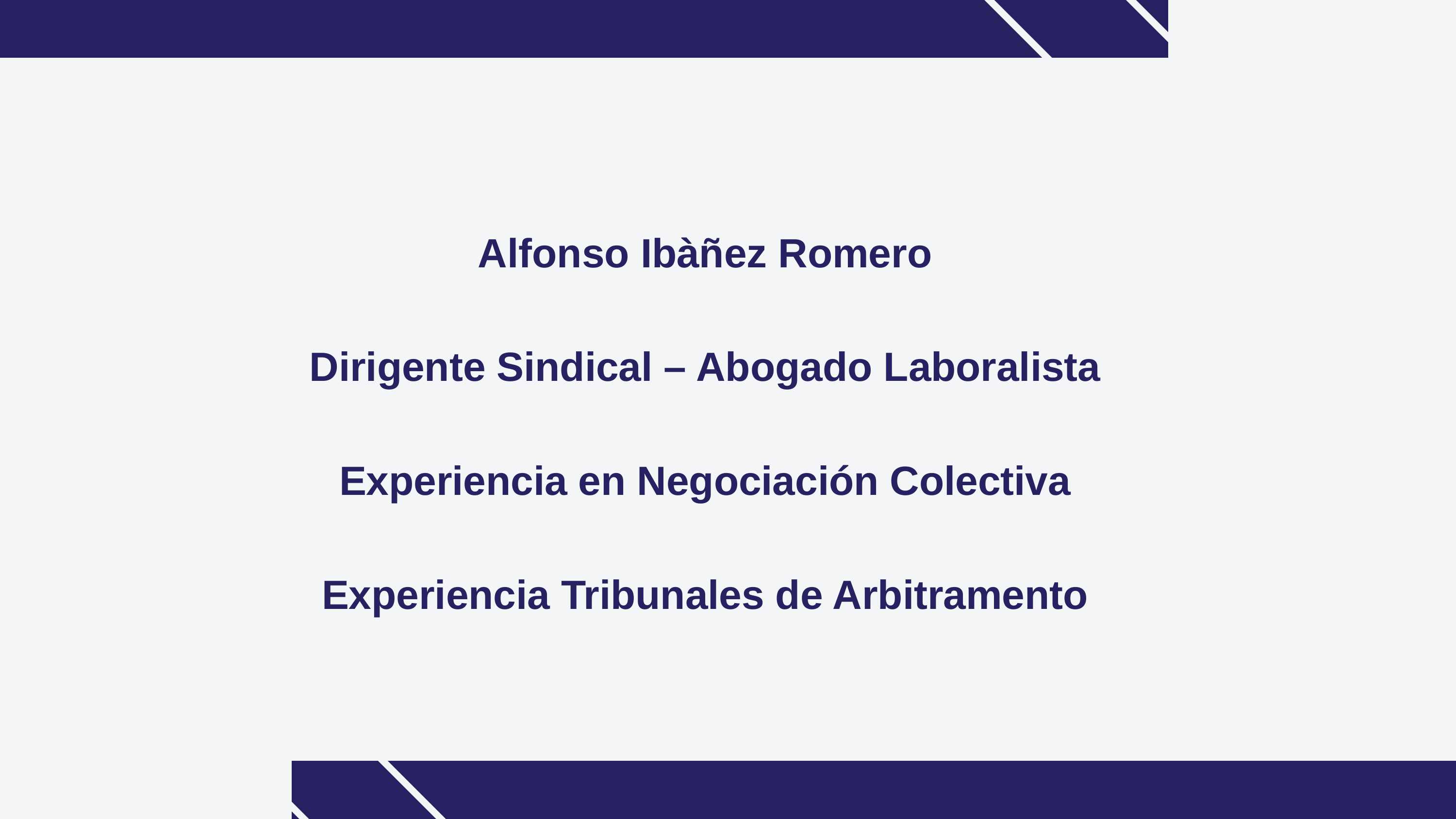

Alfonso Ibàñez Romero

Dirigente Sindical – Abogado Laboralista

Experiencia en Negociación Colectiva

Experiencia Tribunales de Arbitramento